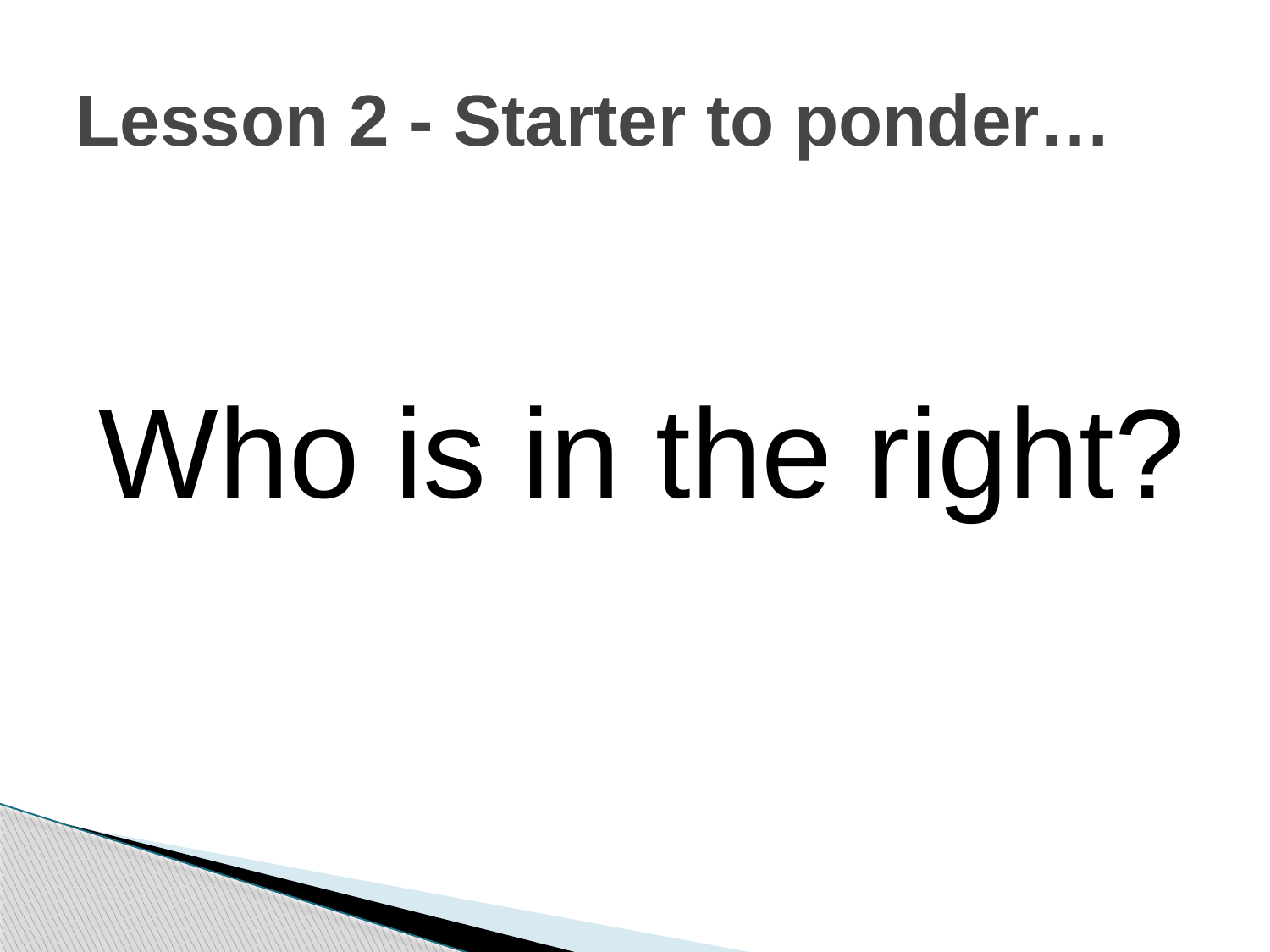

# Lesson 2 - Starter to ponder…

Who is in the right?